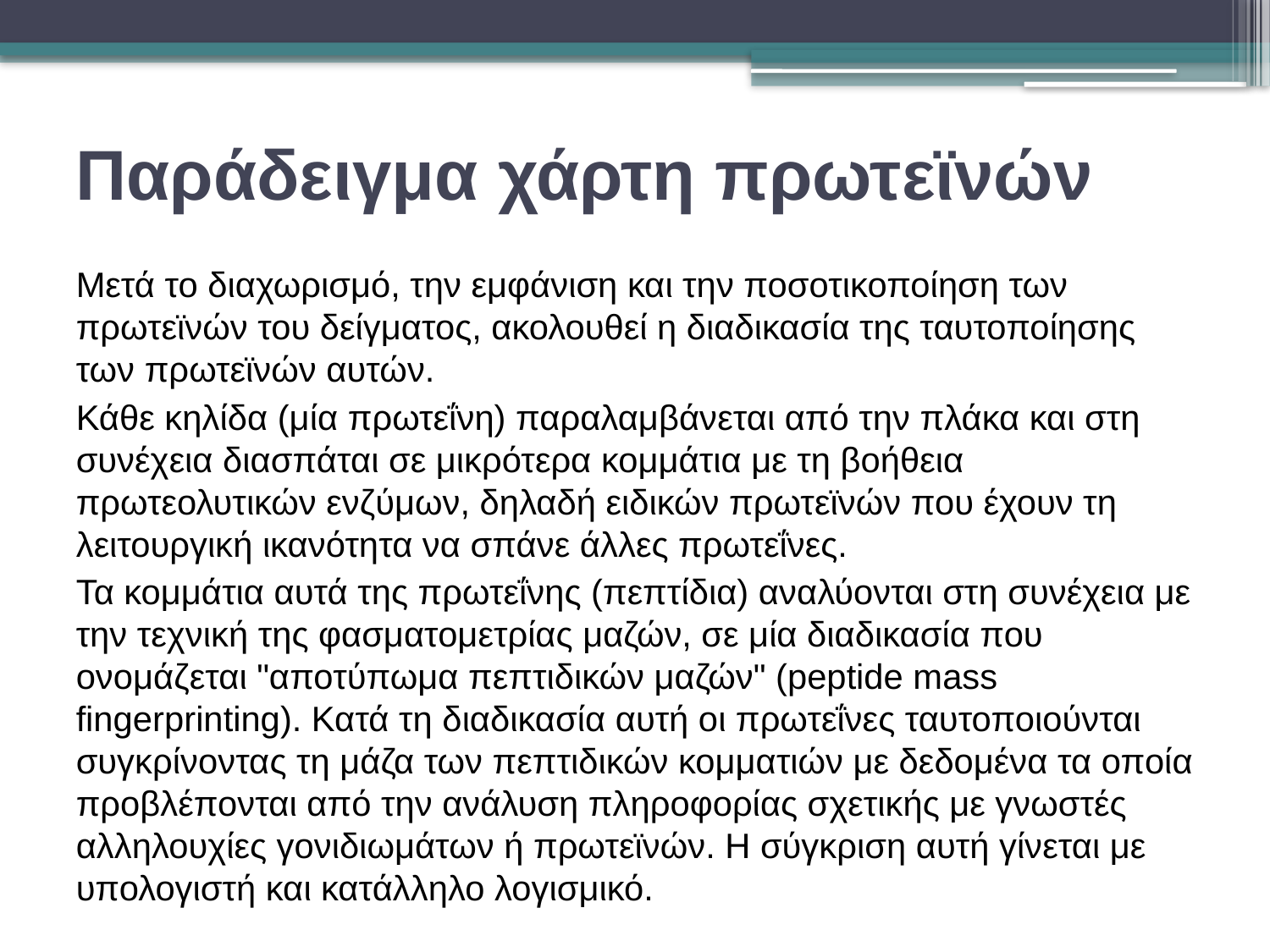

# Παράδειγμα χάρτη πρωτεϊνών
Μετά το διαχωρισμό, την εμφάνιση και την ποσοτικοποίηση των πρωτεϊνών του δείγματος, ακολουθεί η διαδικασία της ταυτοποίησης των πρωτεϊνών αυτών.
Κάθε κηλίδα (μία πρωτεΐνη) παραλαμβάνεται από την πλάκα και στη συνέχεια διασπάται σε μικρότερα κομμάτια με τη βοήθεια πρωτεολυτικών ενζύμων, δηλαδή ειδικών πρωτεϊνών που έχουν τη λειτουργική ικανότητα να σπάνε άλλες πρωτεΐνες.
Τα κομμάτια αυτά της πρωτεΐνης (πεπτίδια) αναλύονται στη συνέχεια με την τεχνική της φασματομετρίας μαζών, σε μία διαδικασία που ονομάζεται "αποτύπωμα πεπτιδικών μαζών" (peptide mass fingerprinting). Κατά τη διαδικασία αυτή οι πρωτεΐνες ταυτοποιούνται συγκρίνοντας τη μάζα των πεπτιδικών κομματιών με δεδομένα τα οποία προβλέπονται από την ανάλυση πληροφορίας σχετικής με γνωστές αλληλουχίες γονιδιωμάτων ή πρωτεϊνών. Η σύγκριση αυτή γίνεται με υπολογιστή και κατάλληλο λογισμικό.